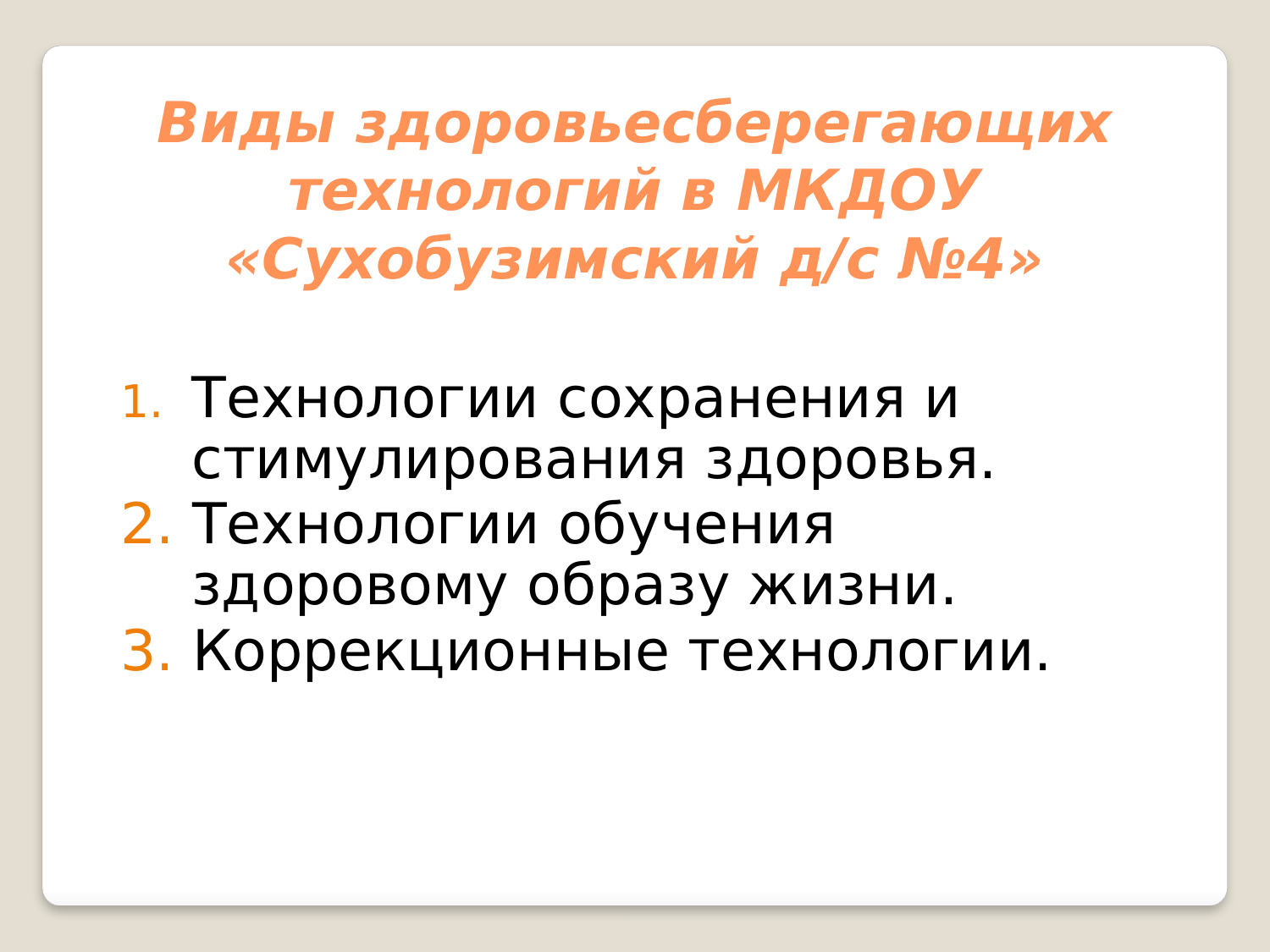

Виды здоровьесберегающих технологий в МКДОУ «Сухобузимский д/с №4»
Технологии сохранения и стимулирования здоровья.
2. Технологии обучения здоровому образу жизни.
3. Коррекционные технологии.